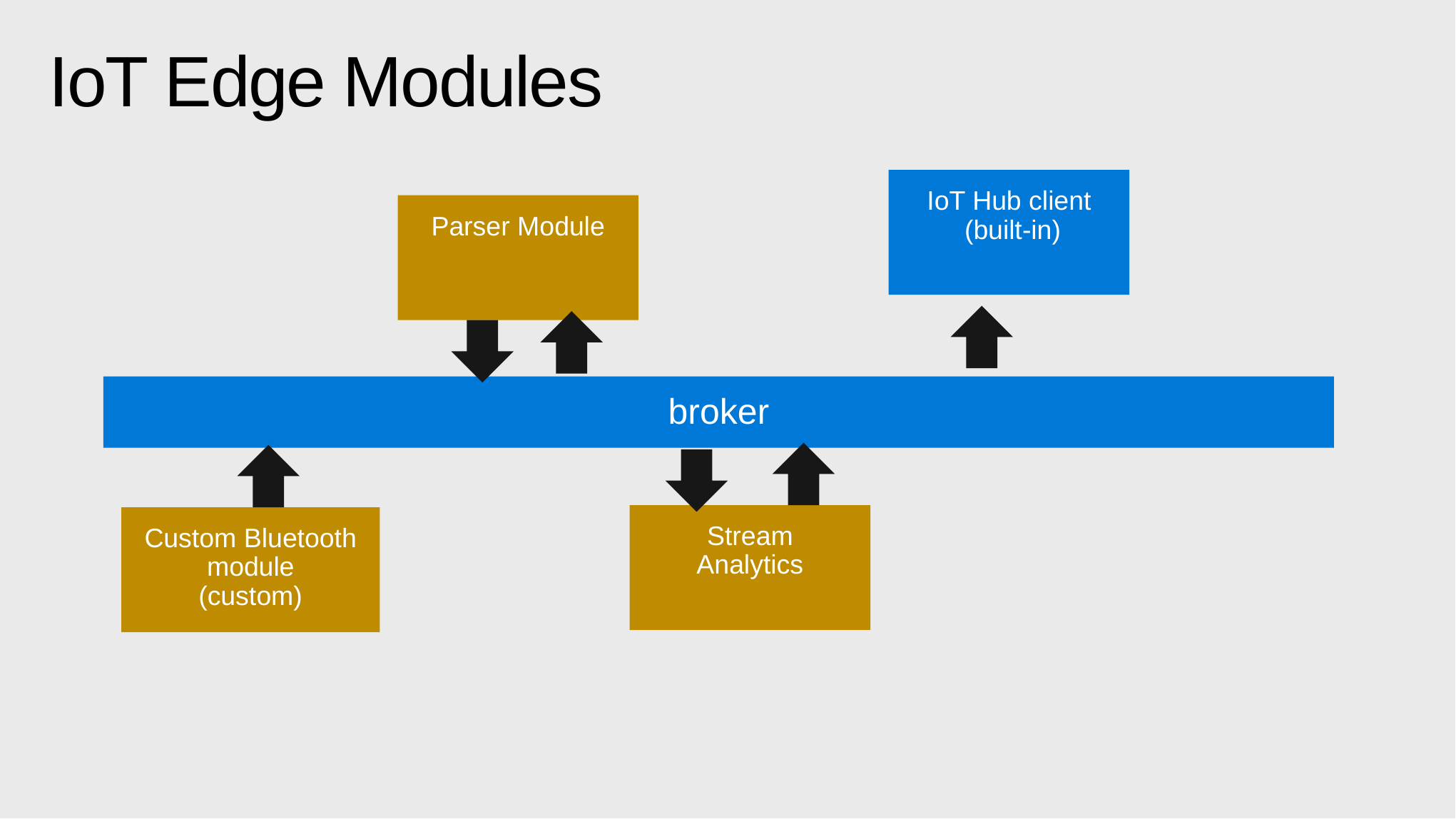

# IoT Edge Modules
IoT Hub client
 (built-in)

Parser Module

broker

Stream Analytics
Custom Bluetooth module
(custom)